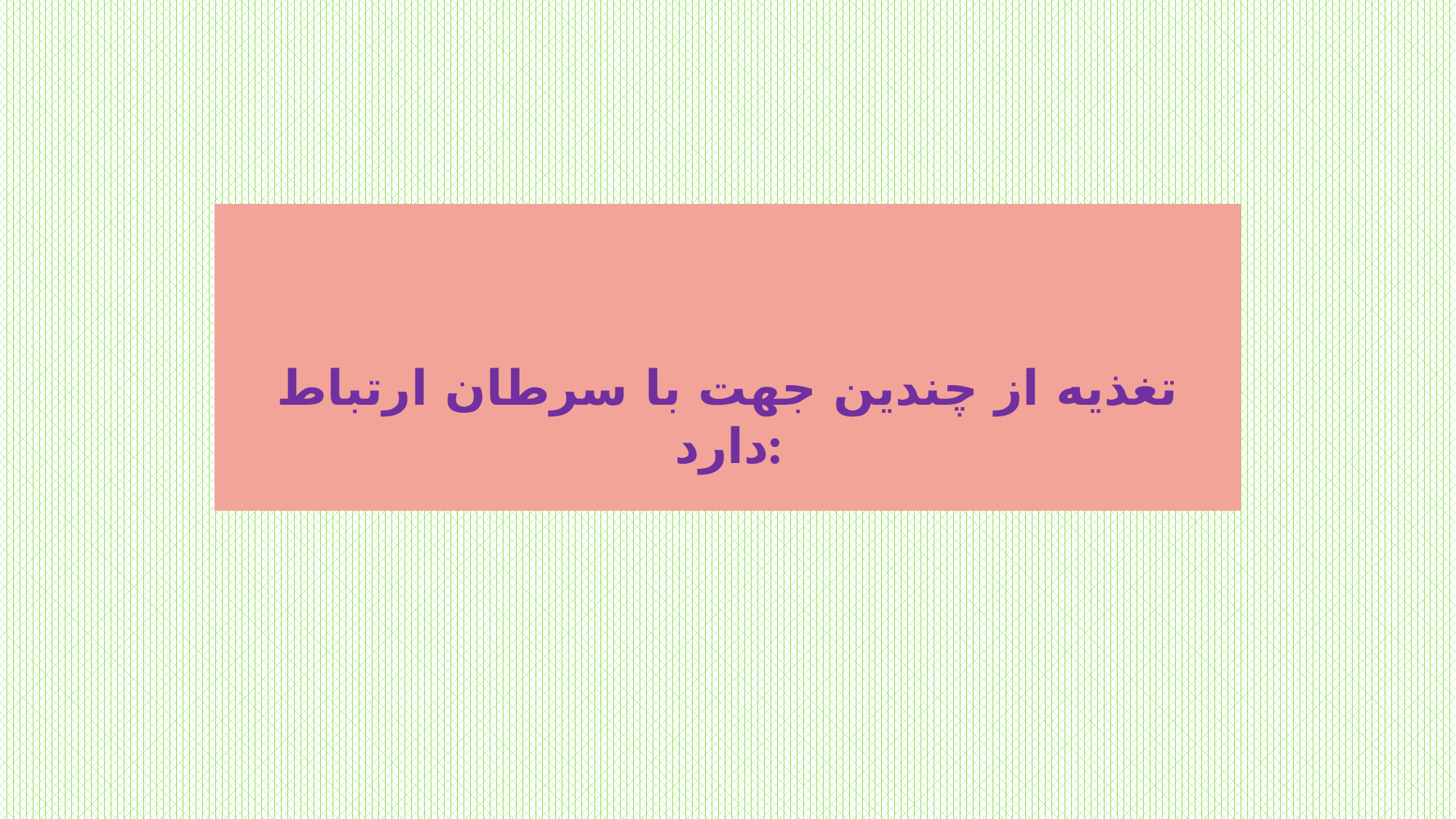

تغذیه از چندین جهت با سرطان ارتباط دارد:
4